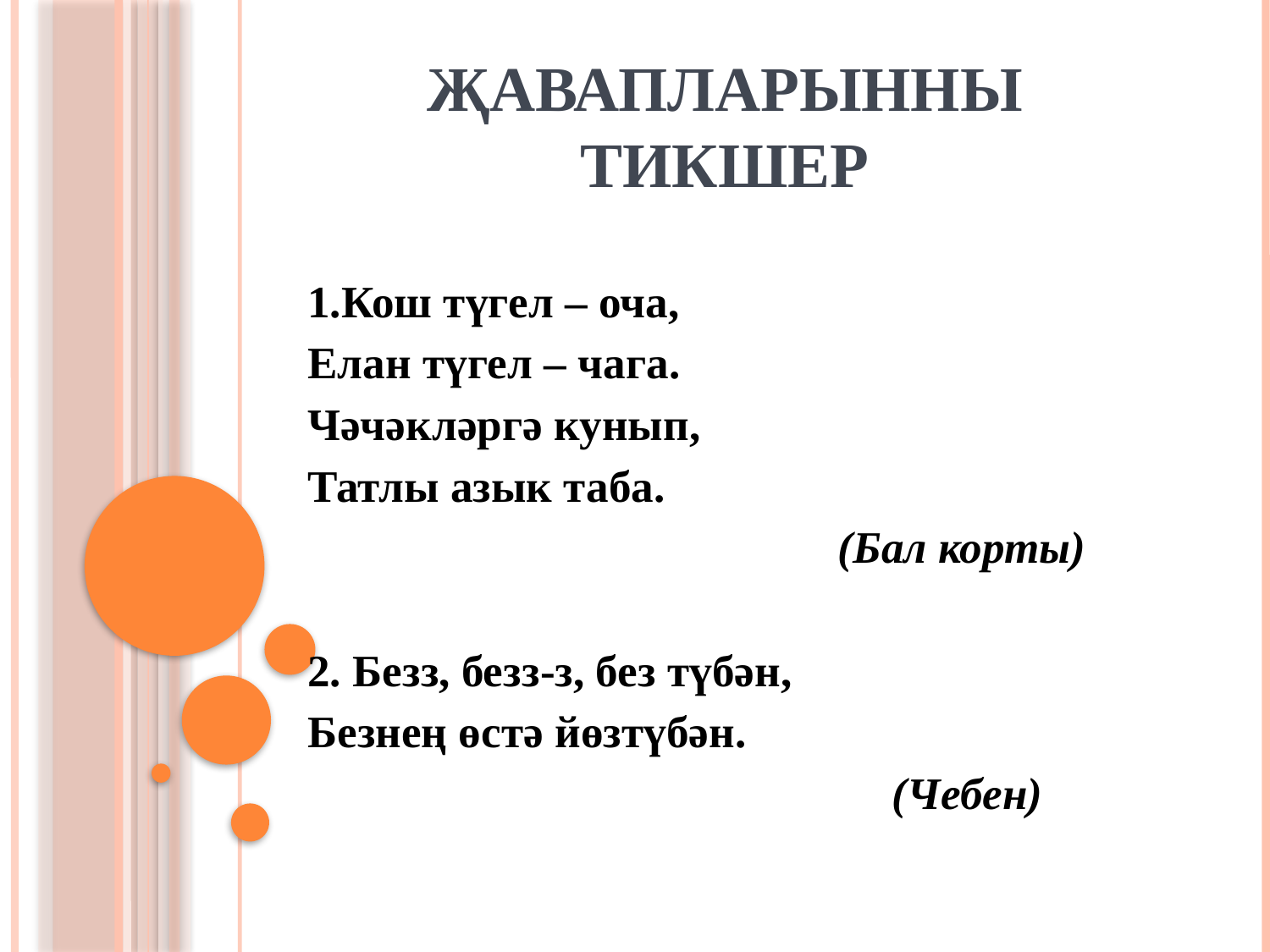

# Җавапларынны тикшер
1.Кош түгел – оча,
Елан түгел – чага.
Чәчәкләргә кунып,
Татлы азык таба.
                                    (Бал корты)

2. Безз, безз-з, без түбән,
Безнең өстә йөзтүбән.
                                     (Чебен)